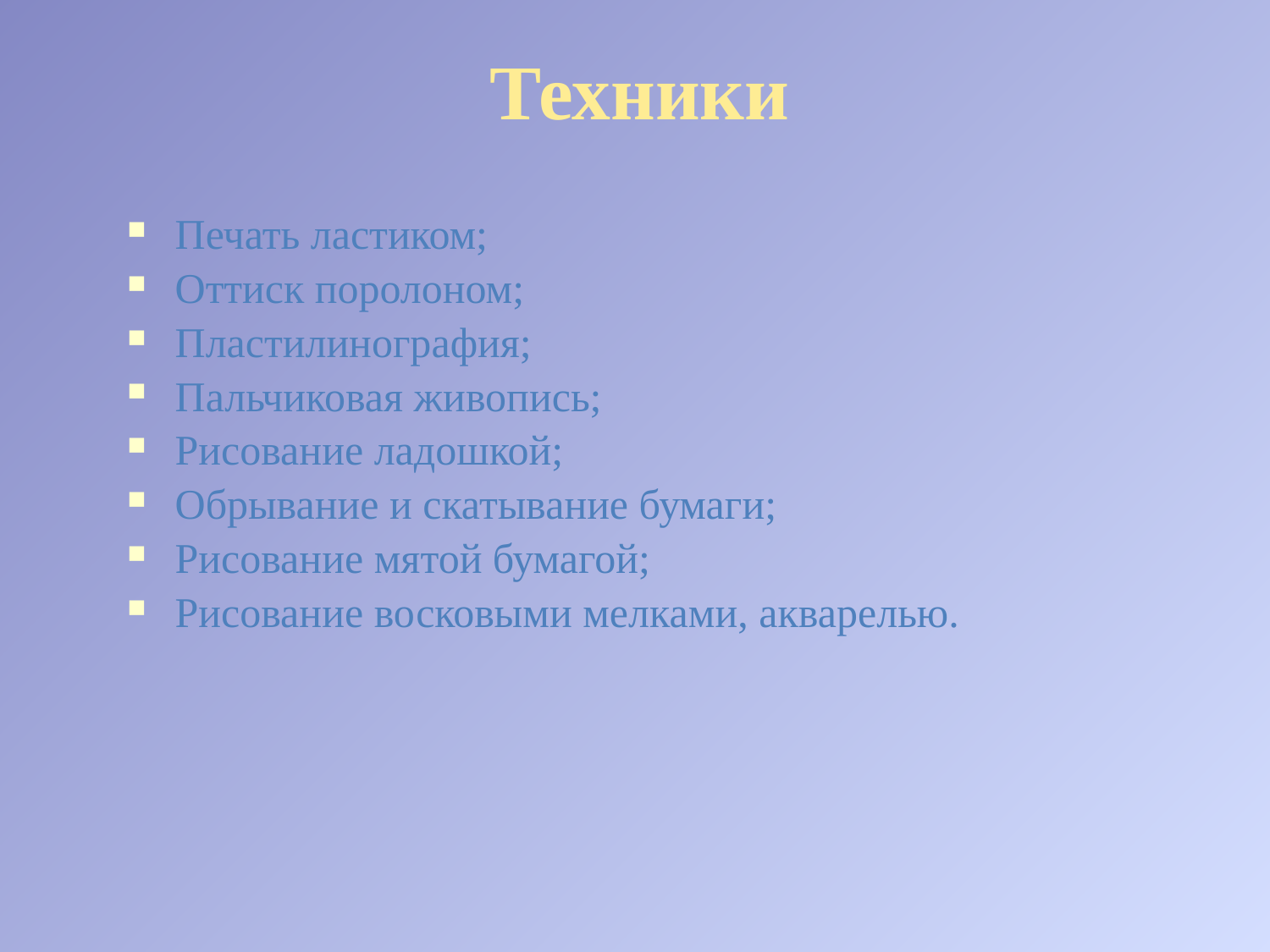

Техники
Печать ластиком;
Оттиск поролоном;
Пластилинография;
Пальчиковая живопись;
Рисование ладошкой;
Обрывание и скатывание бумаги;
Рисование мятой бумагой;
Рисование восковыми мелками, акварелью.